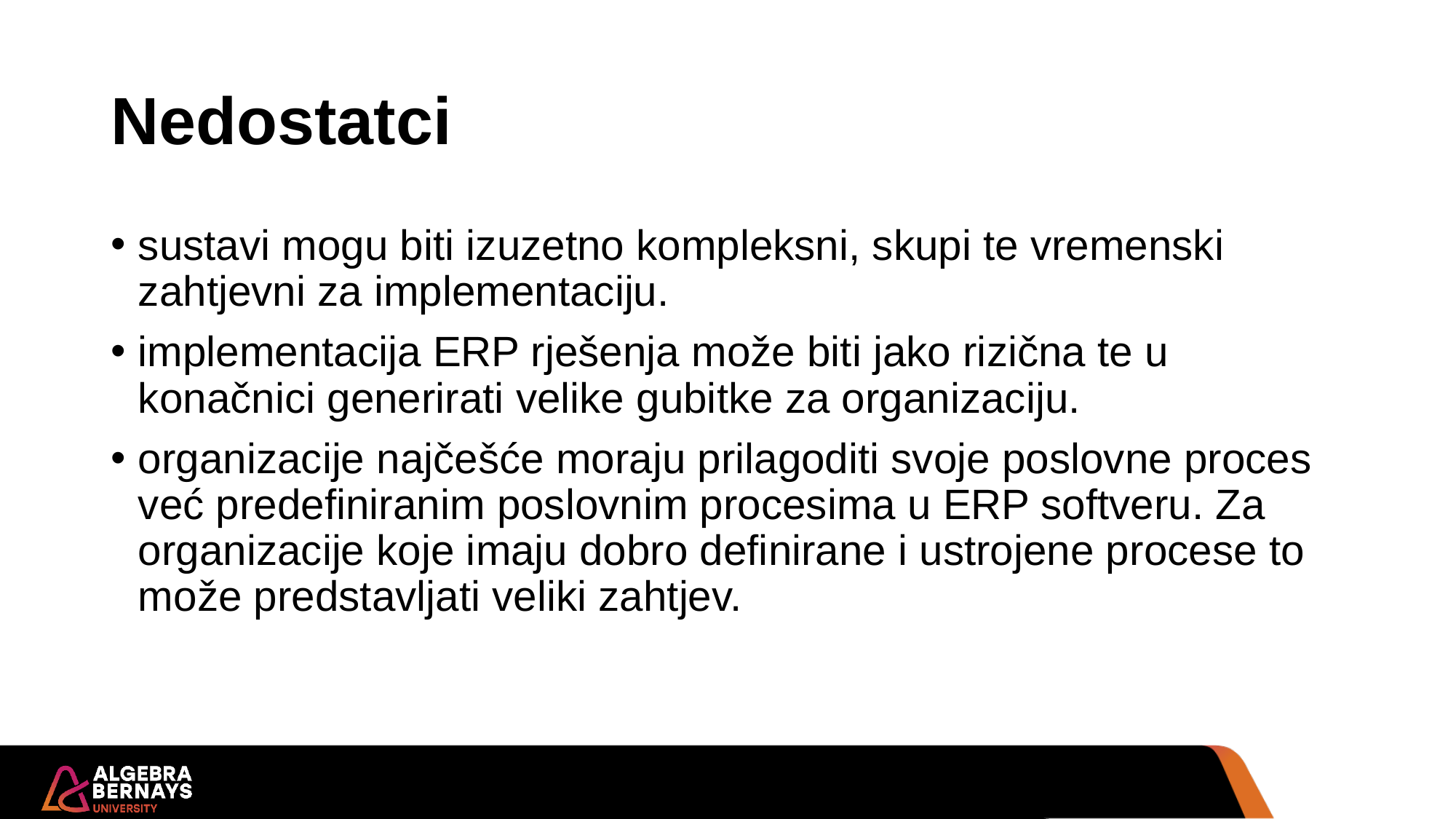

# Nedostatci
sustavi mogu biti izuzetno kompleksni, skupi te vremenski zahtjevni za implementaciju.
implementacija ERP rješenja može biti jako rizična te u konačnici generirati velike gubitke za organizaciju.
organizacije najčešće moraju prilagoditi svoje poslovne proces već predefiniranim poslovnim procesima u ERP softveru. Za organizacije koje imaju dobro definirane i ustrojene procese to može predstavljati veliki zahtjev.